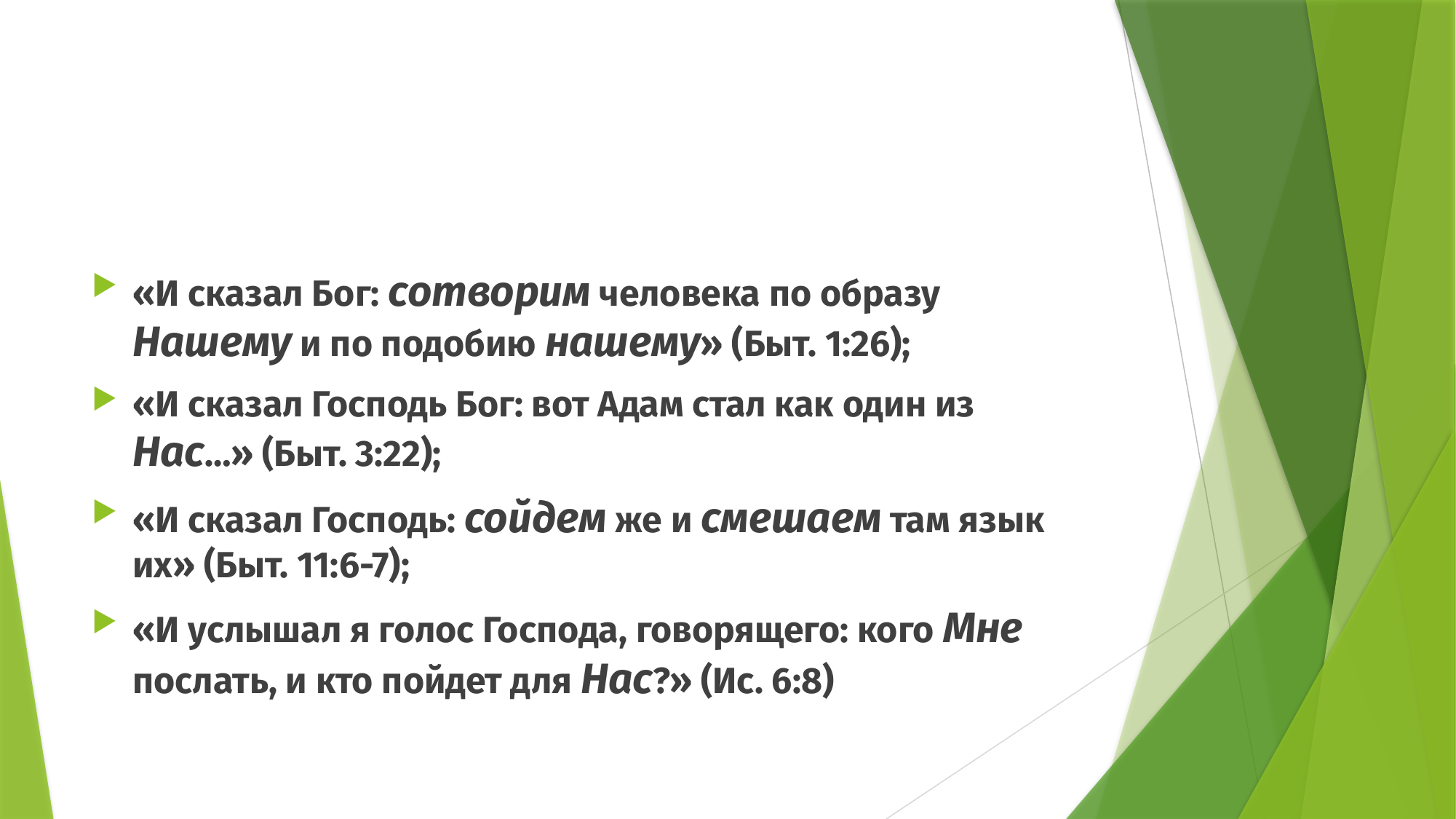

#
«И сказал Бог: сотворим человека по образу Нашему и по подобию нашему» (Быт. 1:26);
«И сказал Господь Бог: вот Адам стал как один из Нас…» (Быт. 3:22);
«И сказал Господь: сойдем же и смешаем там язык их» (Быт. 11:6-7);
«И услышал я голос Господа, говорящего: кого Мне послать, и кто пойдет для Нас?» (Ис. 6:8)